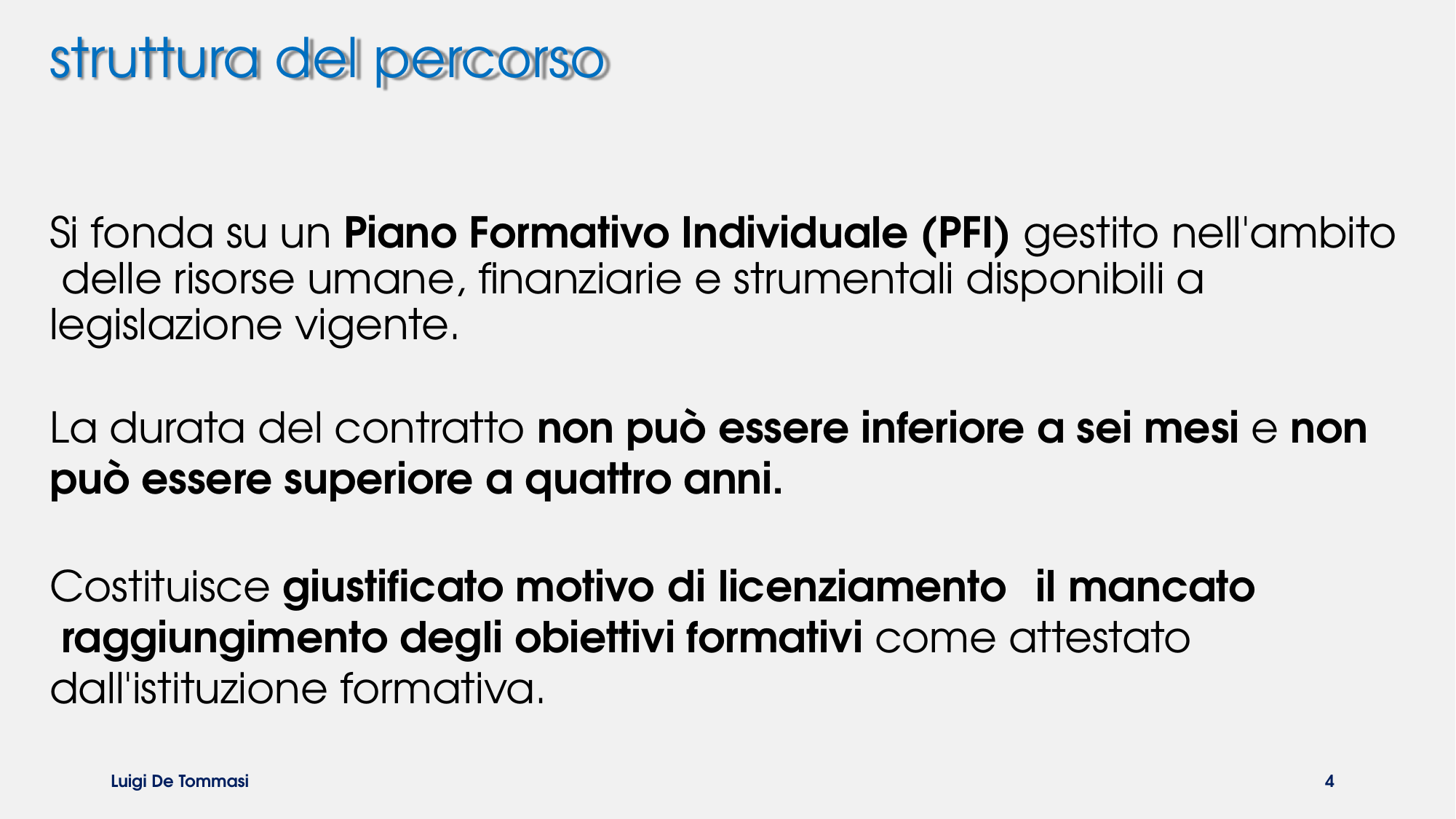

# struttura del percorso
Si fonda su un Piano Formativo Individuale (PFI) gestito nell'ambito  delle risorse umane, finanziarie e strumentali disponibili a  legislazione vigente.

La durata del contratto non può essere inferiore a sei mesi e non  può essere superiore a quattro anni.

Costituisce giustificato motivo di licenziamento	il mancato  raggiungimento degli obiettivi formativi come attestato  dall'istituzione formativa.
Luigi De Tommasi
4